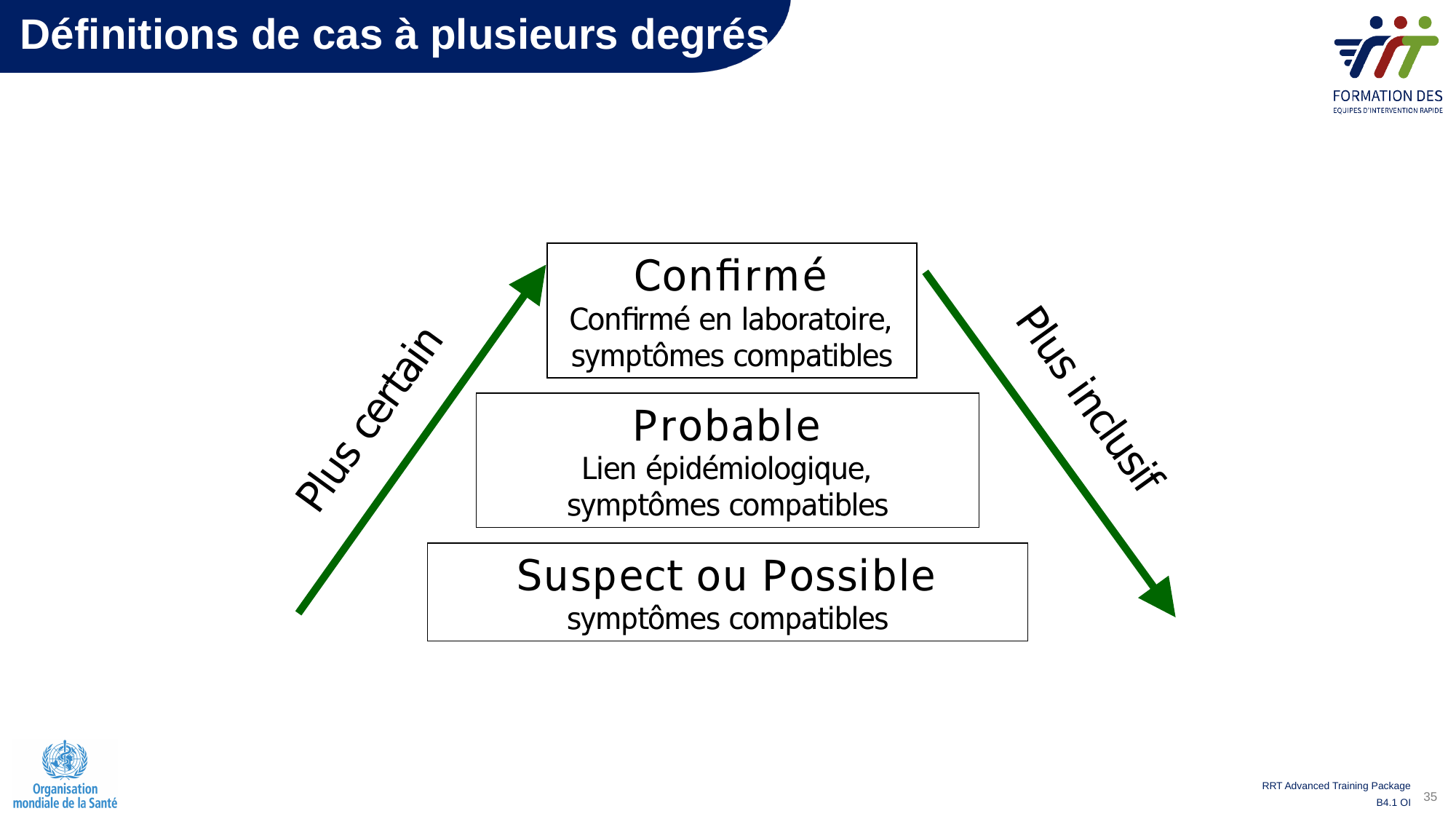

Définitions de cas à plusieurs degrés
Plus inclusif
Confirmé
Confirmé en laboratoire, symptômes compatibles
Plus certain

Probable
Lien épidémiologique,
symptômes compatibles
Suspect ou Possible
symptômes compatibles